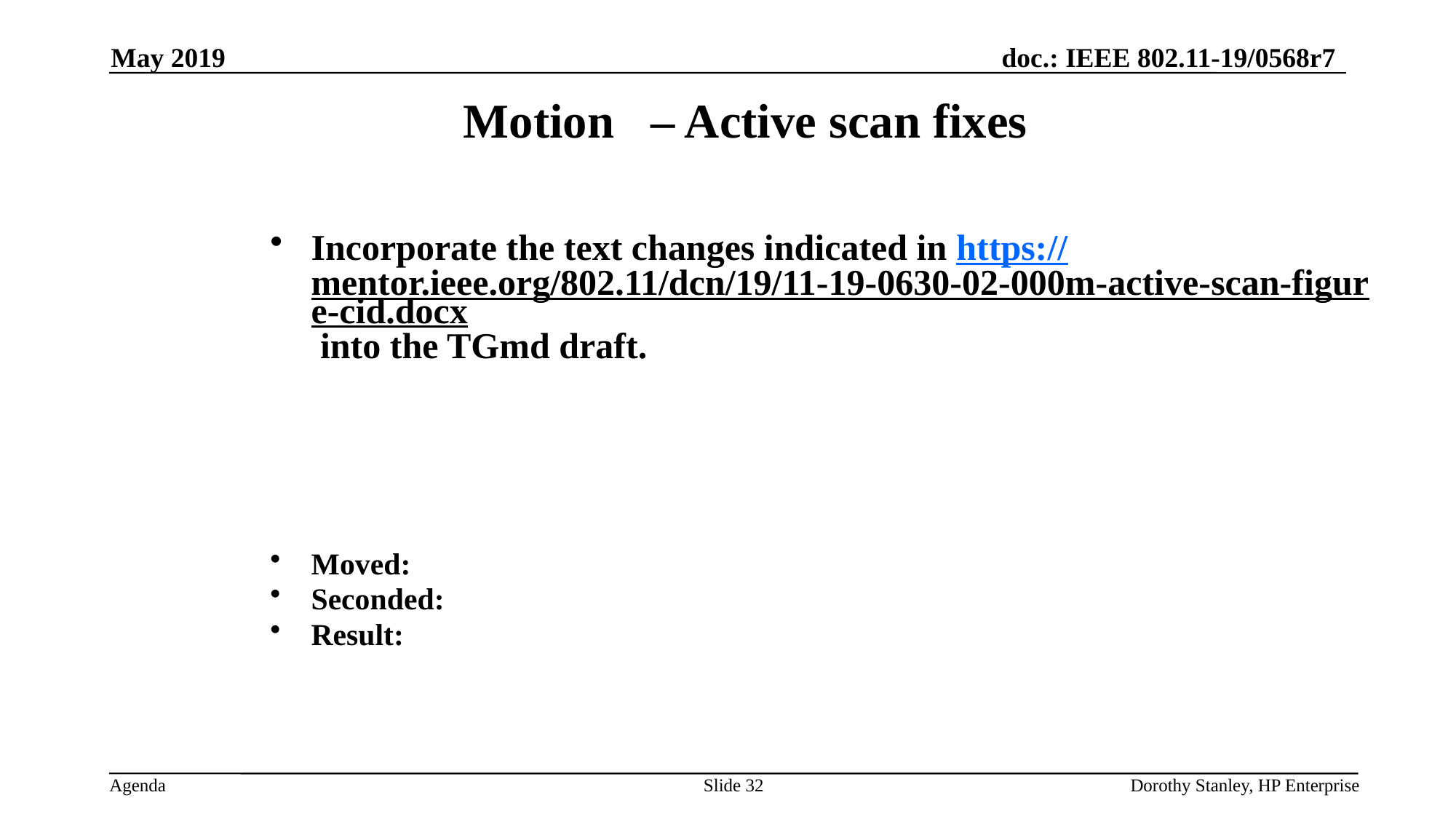

May 2019
Motion   – Active scan fixes

Incorporate the text changes indicated in https://mentor.ieee.org/802.11/dcn/19/11-19-0630-02-000m-active-scan-figure-cid.docx into the TGmd draft.

Moved:
Seconded:
Result:

Slide 32
Dorothy Stanley, HP Enterprise